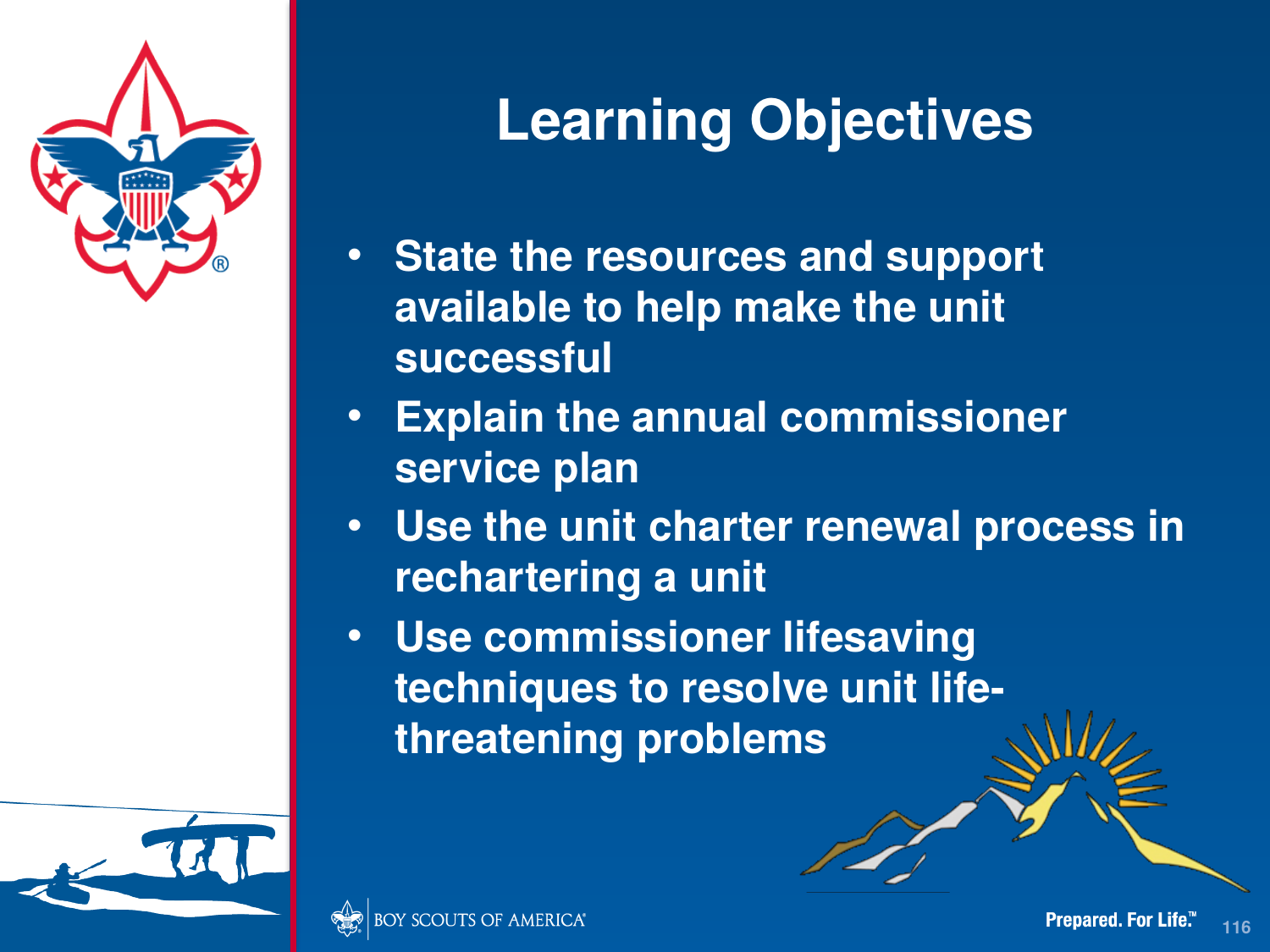

# Learning Objectives
State the resources and support available to help make the unit successful
Explain the annual commissioner service plan
Use the unit charter renewal process in rechartering a unit
Use commissioner lifesaving techniques to resolve unit life-threatening problems
116